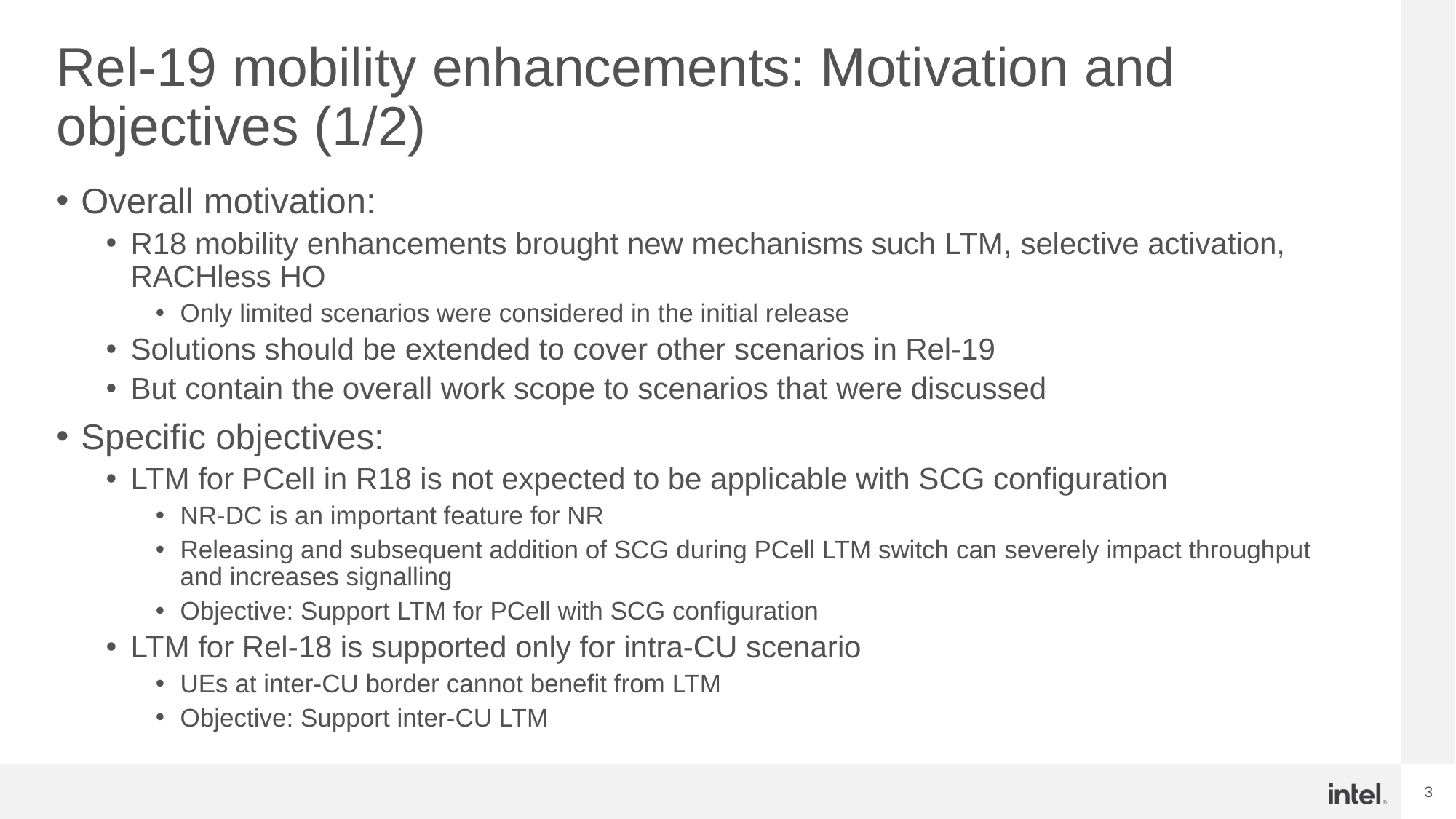

# Rel-19 mobility enhancements: Motivation and objectives (1/2)
Overall motivation:
R18 mobility enhancements brought new mechanisms such LTM, selective activation, RACHless HO
Only limited scenarios were considered in the initial release
Solutions should be extended to cover other scenarios in Rel-19
But contain the overall work scope to scenarios that were discussed
Specific objectives:
LTM for PCell in R18 is not expected to be applicable with SCG configuration
NR-DC is an important feature for NR
Releasing and subsequent addition of SCG during PCell LTM switch can severely impact throughput and increases signalling
Objective: Support LTM for PCell with SCG configuration
LTM for Rel-18 is supported only for intra-CU scenario
UEs at inter-CU border cannot benefit from LTM
Objective: Support inter-CU LTM